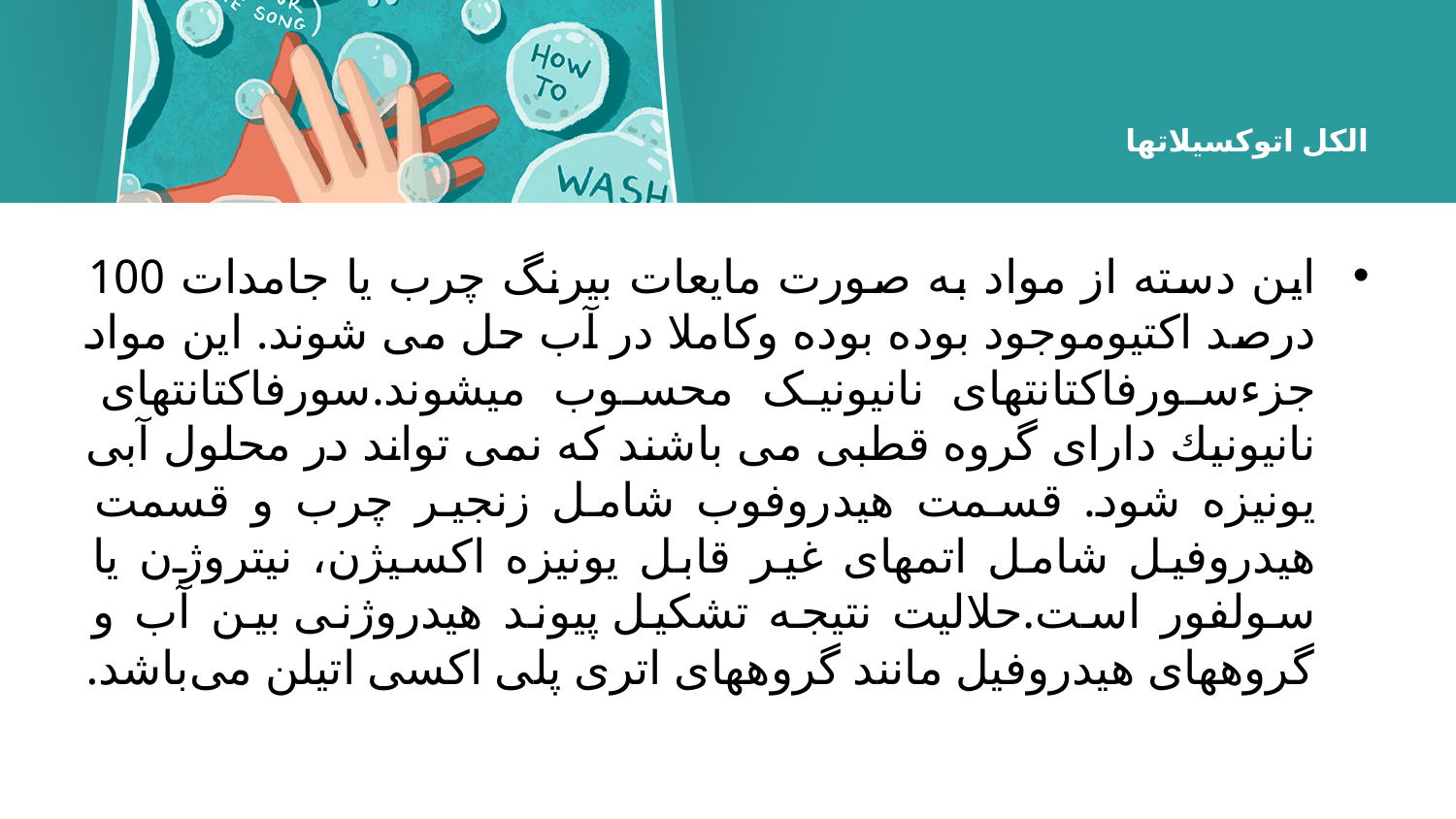

# الکل اتوکسیلاتها
این دسته از مواد به صورت مایعات بیرنگ چرب یا جامدات 100 درصد اکتیوموجود بوده بوده وکاملا در آب حل می شوند. این مواد جزءسورفاكتانتهای نانیونیک محسوب میشوند.سورفاكتانتهای نانیونیك دارای گروه قطبی می باشند كه نمی تواند در محلول آبی یونیزه شود. قسمت هیدروفوب شامل زنجیر چرب و قسمت هیدروفیل شامل اتمهای غیر قابل یونیزه اكسیژن، نیتروژن یا سولفور است.حلالیت نتیجه تشكیل پیوند هیدروژنی بین آب و گروههای هیدروفیل مانند گروههای اتری پلی اكسی اتیلن می‌باشد.